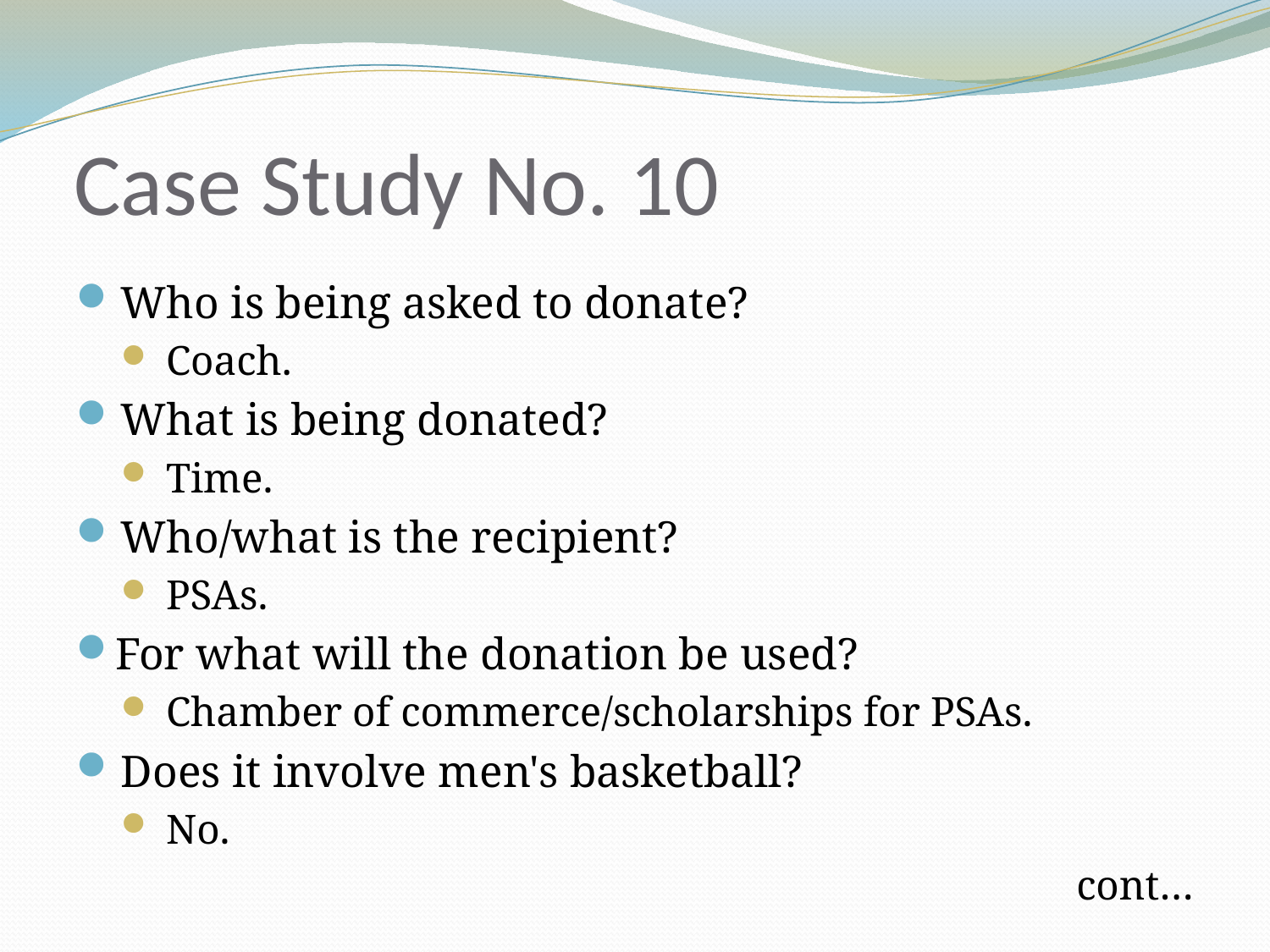

# Case Study No. 10
Who is being asked to donate?
Coach.
What is being donated?
Time.
Who/what is the recipient?
PSAs.
For what will the donation be used?
Chamber of commerce/scholarships for PSAs.
Does it involve men's basketball?
No.
cont…